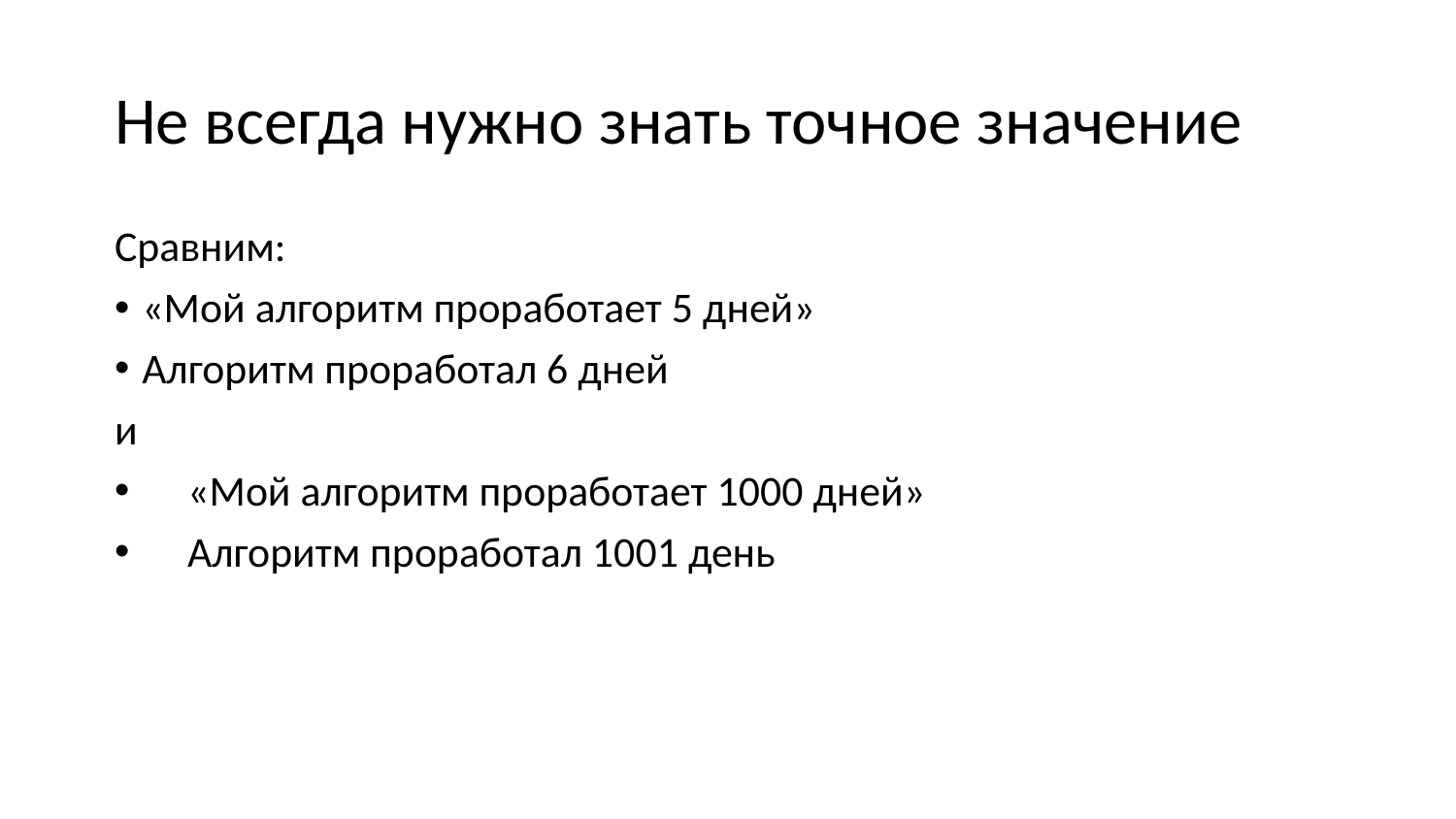

# Не всегда нужно знать точное значение
Сравним:
«Мой алгоритм проработает 5 дней»
Алгоритм проработал 6 дней
и
«Мой алгоритм проработает 1000 дней»
Алгоритм проработал 1001 день